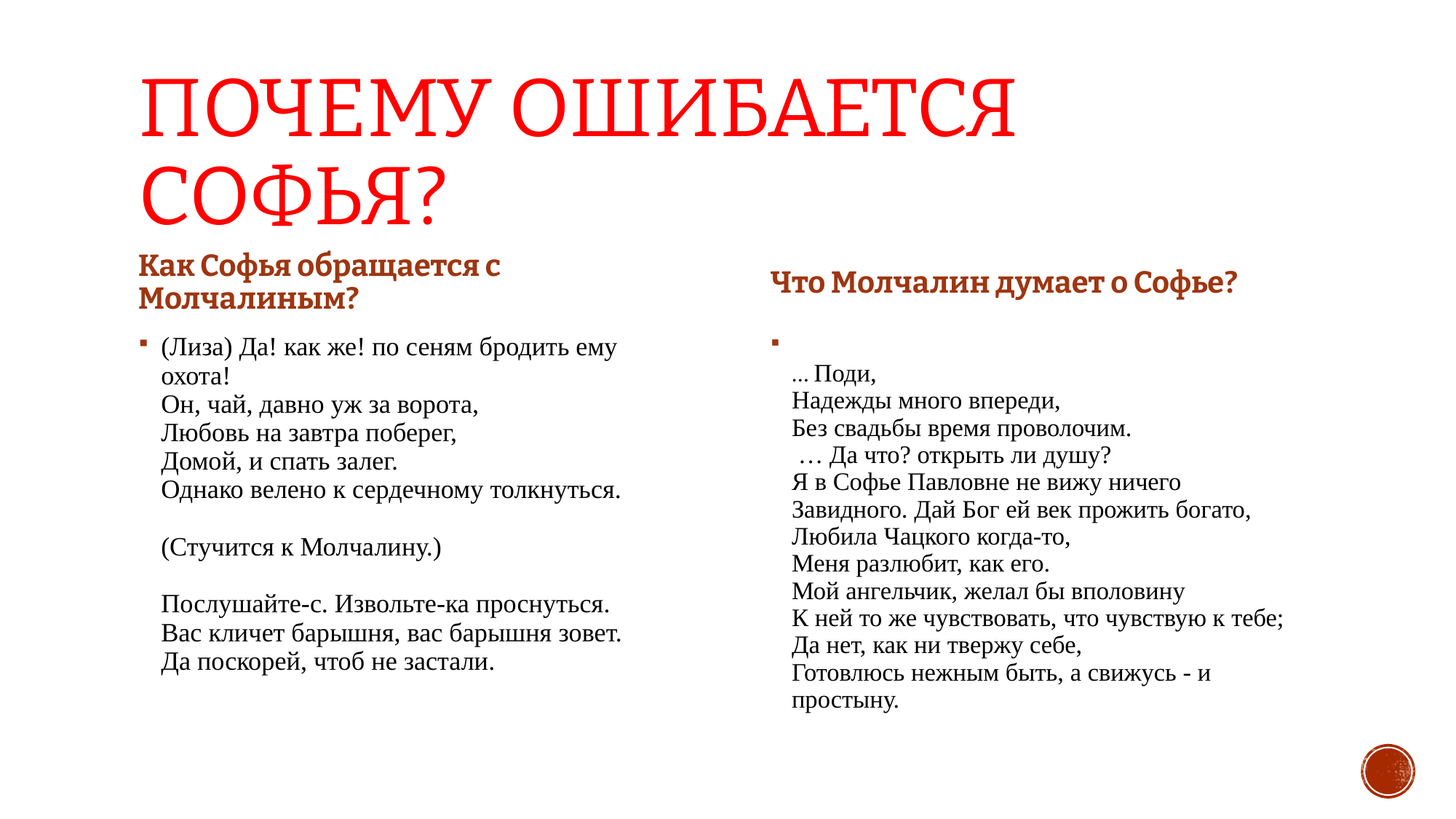

# Почему ошибается Софья?
Как Софья обращается с Молчалиным?
Что Молчалин думает о Софье?
(Лиза) Да! как же! по сеням бродить ему охота!
Он, чай, давно уж за ворота,
Любовь на завтра поберег,
Домой, и спать залег.
Однако велено к сердечному толкнуться.
(Стучится к Молчалину.)
Послушайте-с. Извольте-ка проснуться.
Вас кличет барышня, вас барышня зовет.
Да поскорей, чтоб не застали.
… Поди,
Надежды много впереди,
Без свадьбы время проволочим.
 … Да что? открыть ли душу?
Я в Софье Павловне не вижу ничего
Завидного. Дай Бог ей век прожить богато,
Любила Чацкого когда-то,
Меня разлюбит, как его.
Мой ангельчик, желал бы вполовину
К ней то же чувствовать, что чувствую к тебе;
Да нет, как ни твержу себе,
Готовлюсь нежным быть, а свижусь - и простыну.